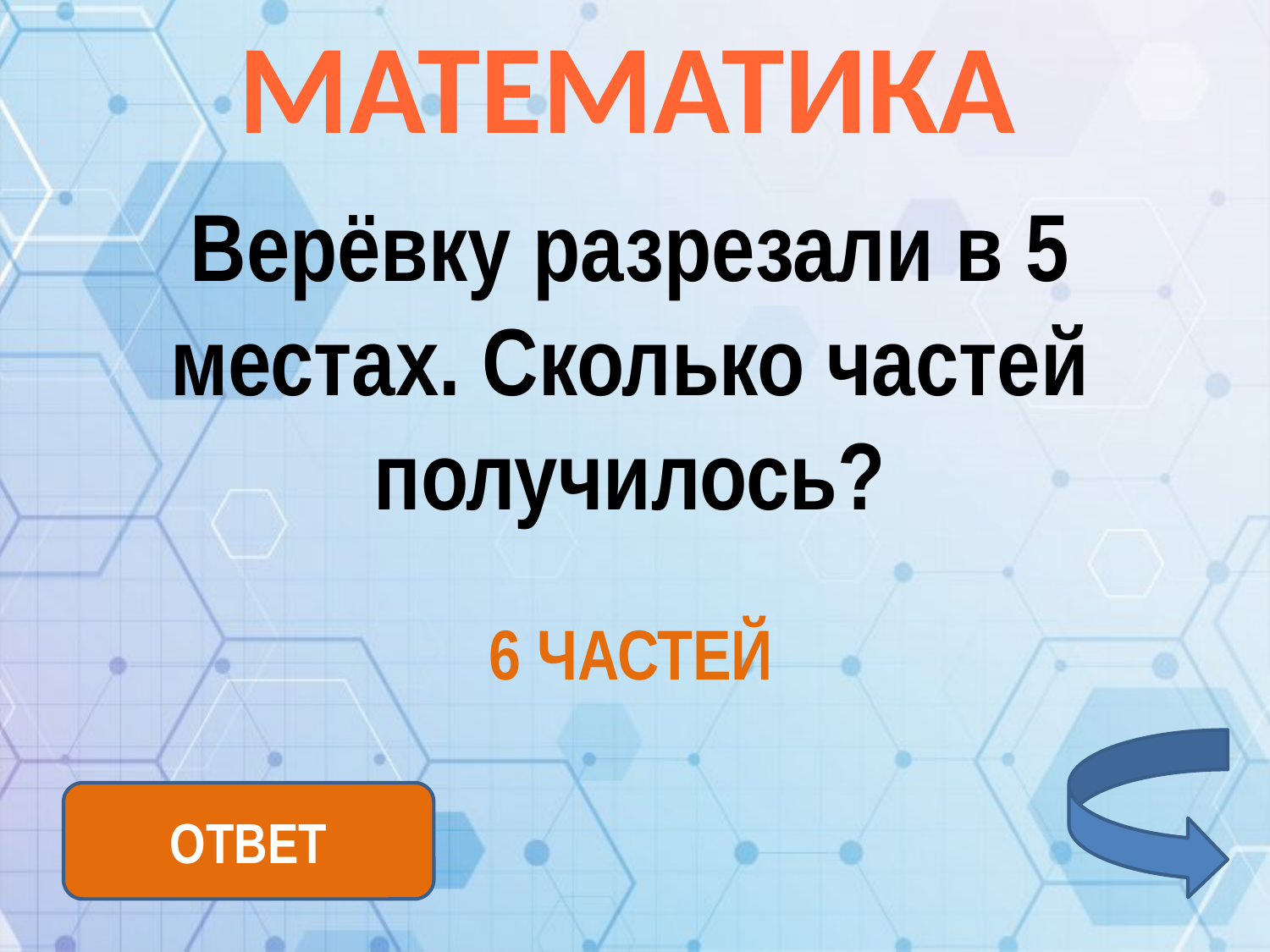

МАТЕМАТИКА
Верёвку разрезали в 5 местах. Сколько частей получилось?
6 ЧАСТЕЙ

ОТВЕТ